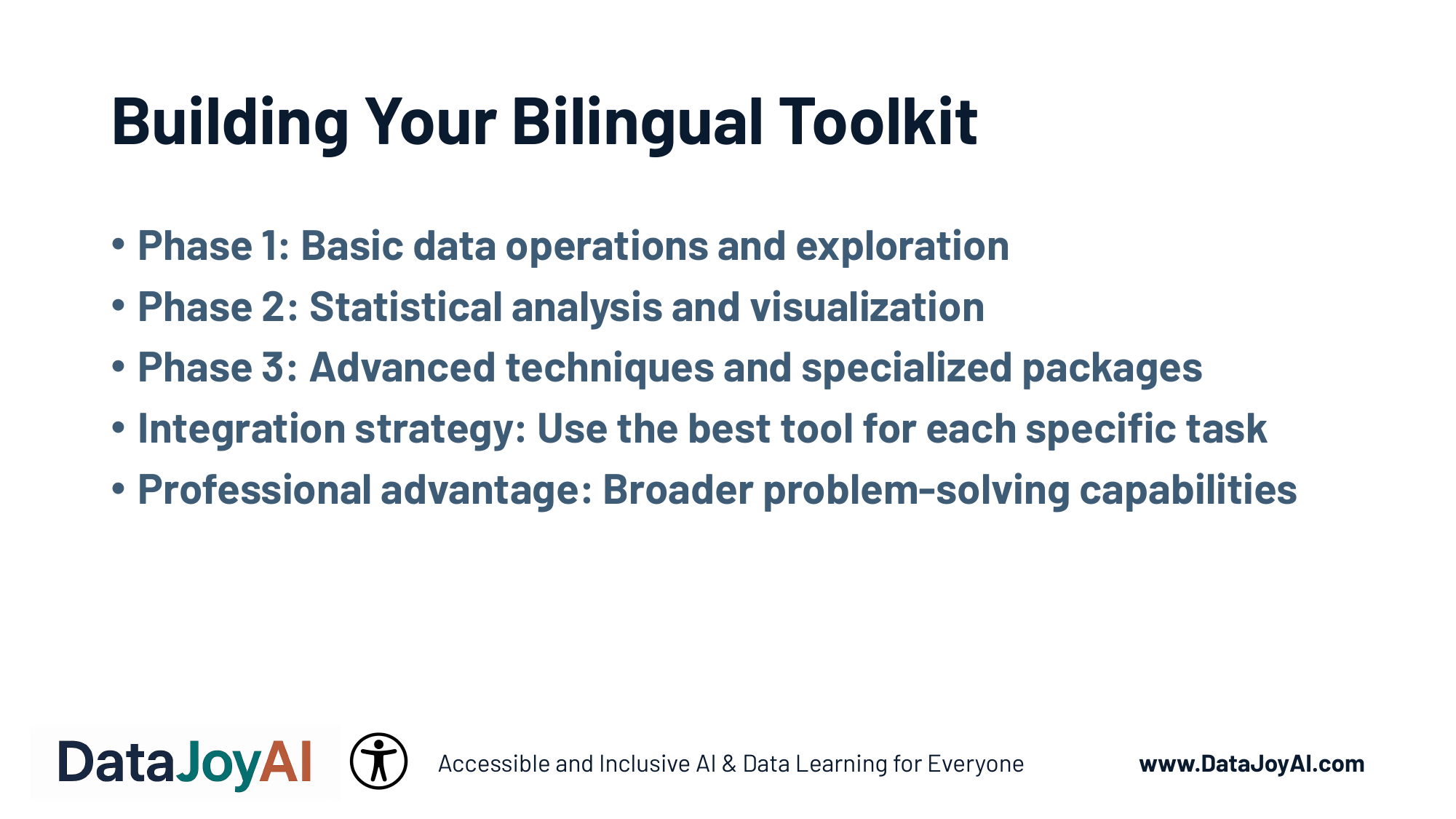

# Building Your Bilingual Toolkit
Phase 1: Basic data operations and exploration
Phase 2: Statistical analysis and visualization
Phase 3: Advanced techniques and specialized packages
Integration strategy: Use the best tool for each specific task
Professional advantage: Broader problem-solving capabilities